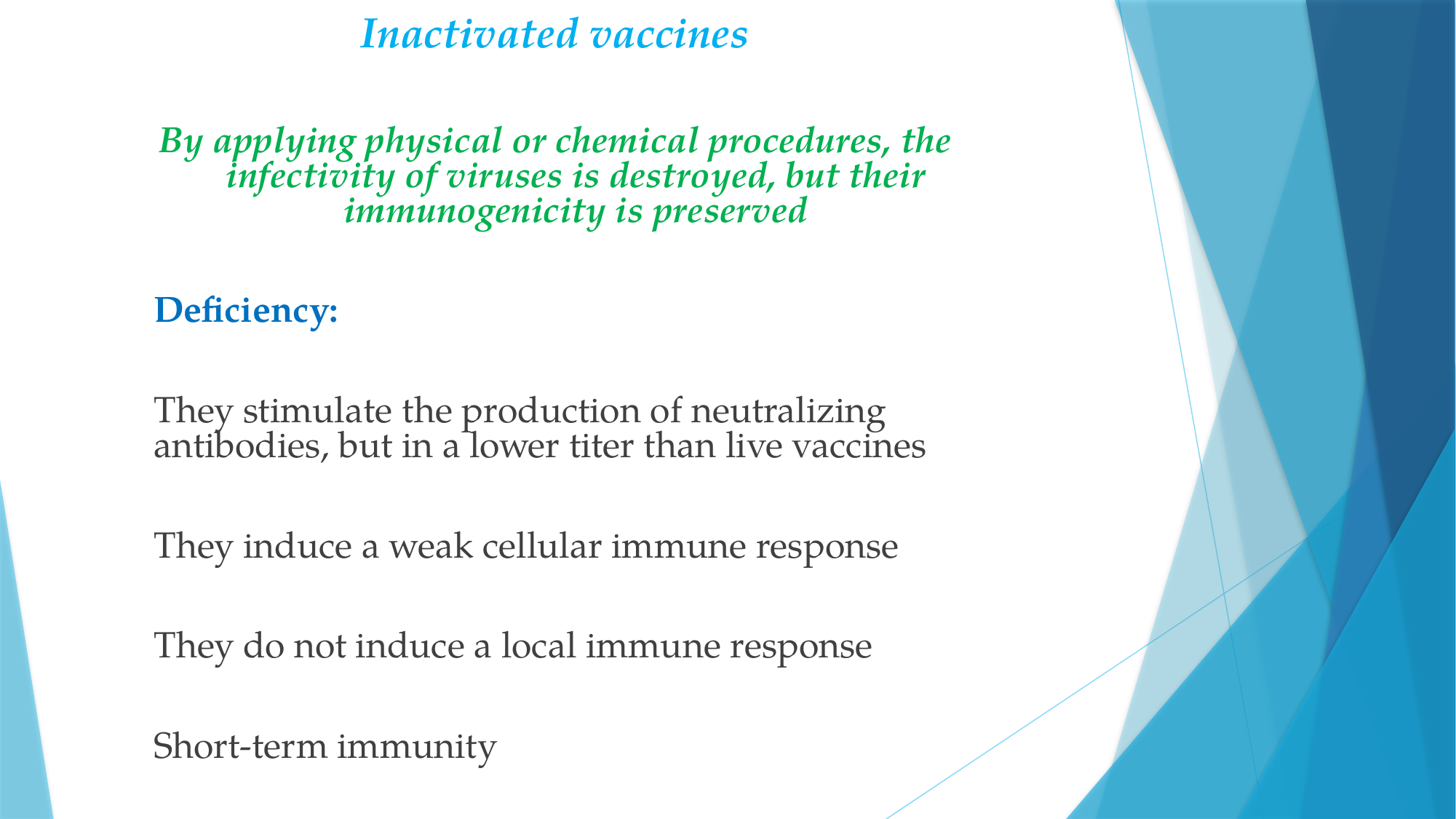

Inactivated vaccines
By applying physical or chemical procedures, the infectivity of viruses is destroyed, but their immunogenicity is preserved

	Deficiency:

	They stimulate the production of neutralizing antibodies, but in a lower titer than live vaccines

	They induce a weak cellular immune response

	They do not induce a local immune response

	Short-term immunity